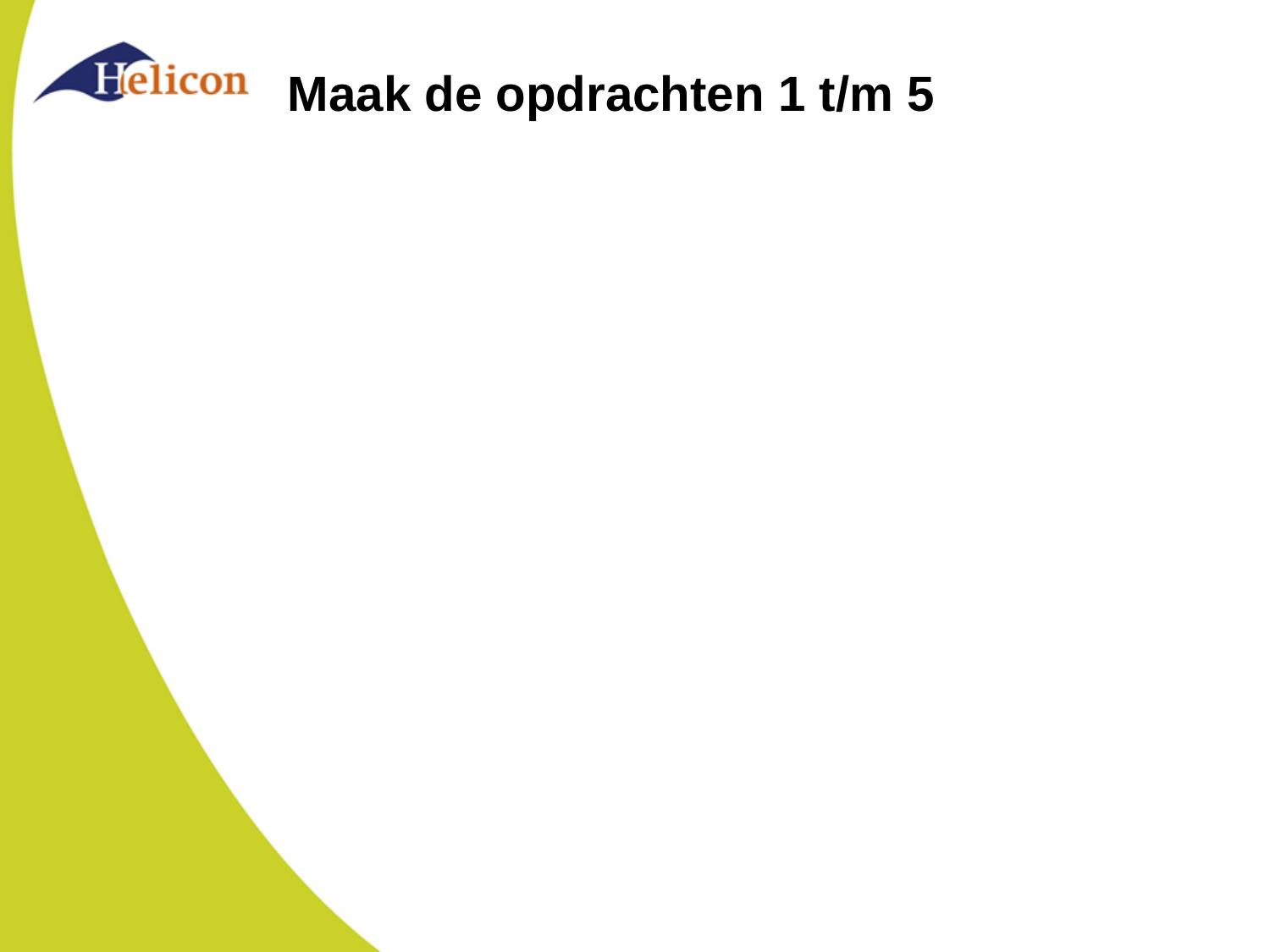

# Maak de opdrachten 1 t/m 5